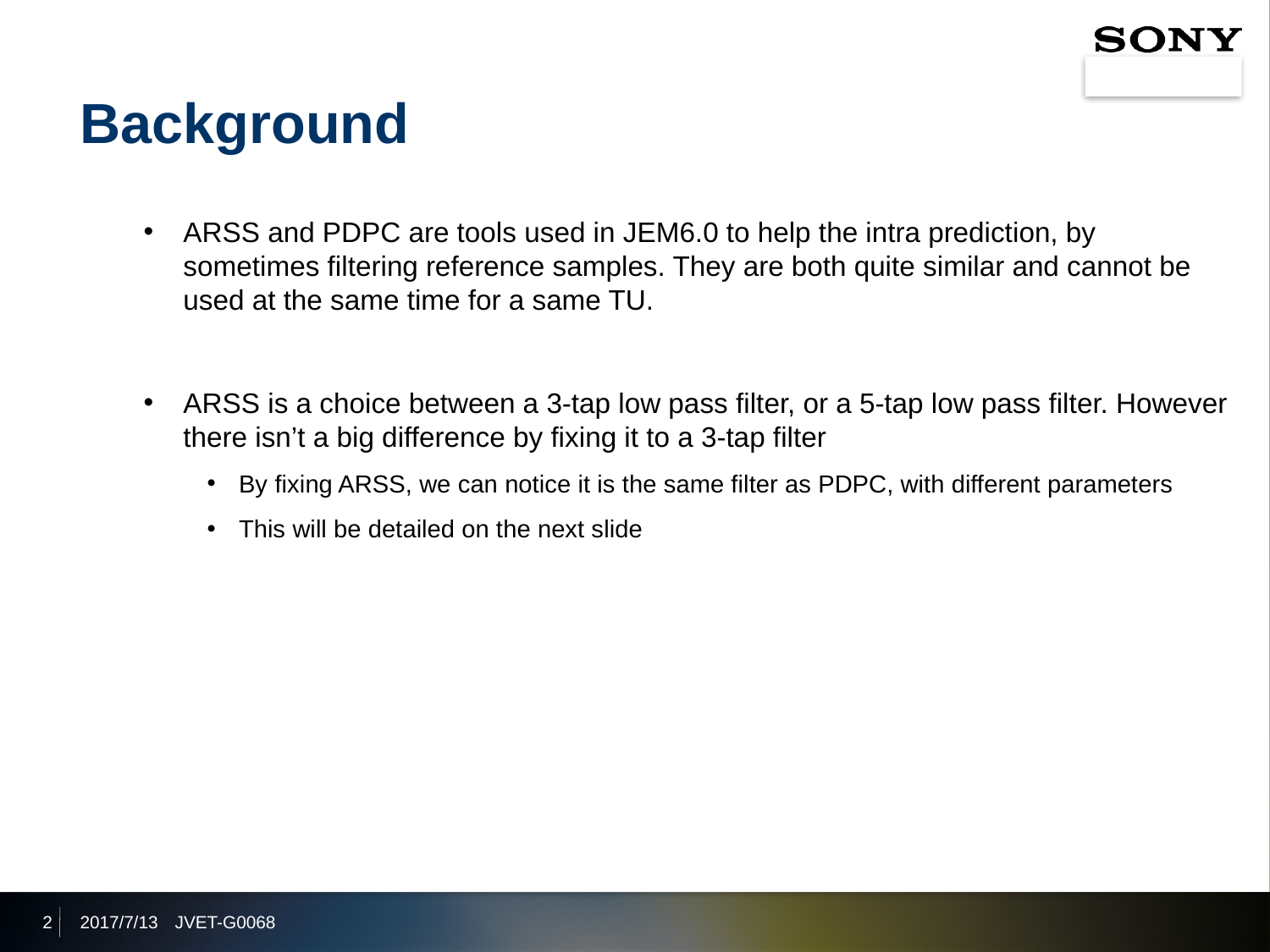

# Background

ARSS and PDPC are tools used in JEM6.0 to help the intra prediction, by sometimes filtering reference samples. They are both quite similar and cannot be used at the same time for a same TU.

ARSS is a choice between a 3-tap low pass filter, or a 5-tap low pass filter. However there isn’t a big difference by fixing it to a 3-tap filter
By fixing ARSS, we can notice it is the same filter as PDPC, with different parameters
This will be detailed on the next slide
2
2017/7/13
JVET-G0068